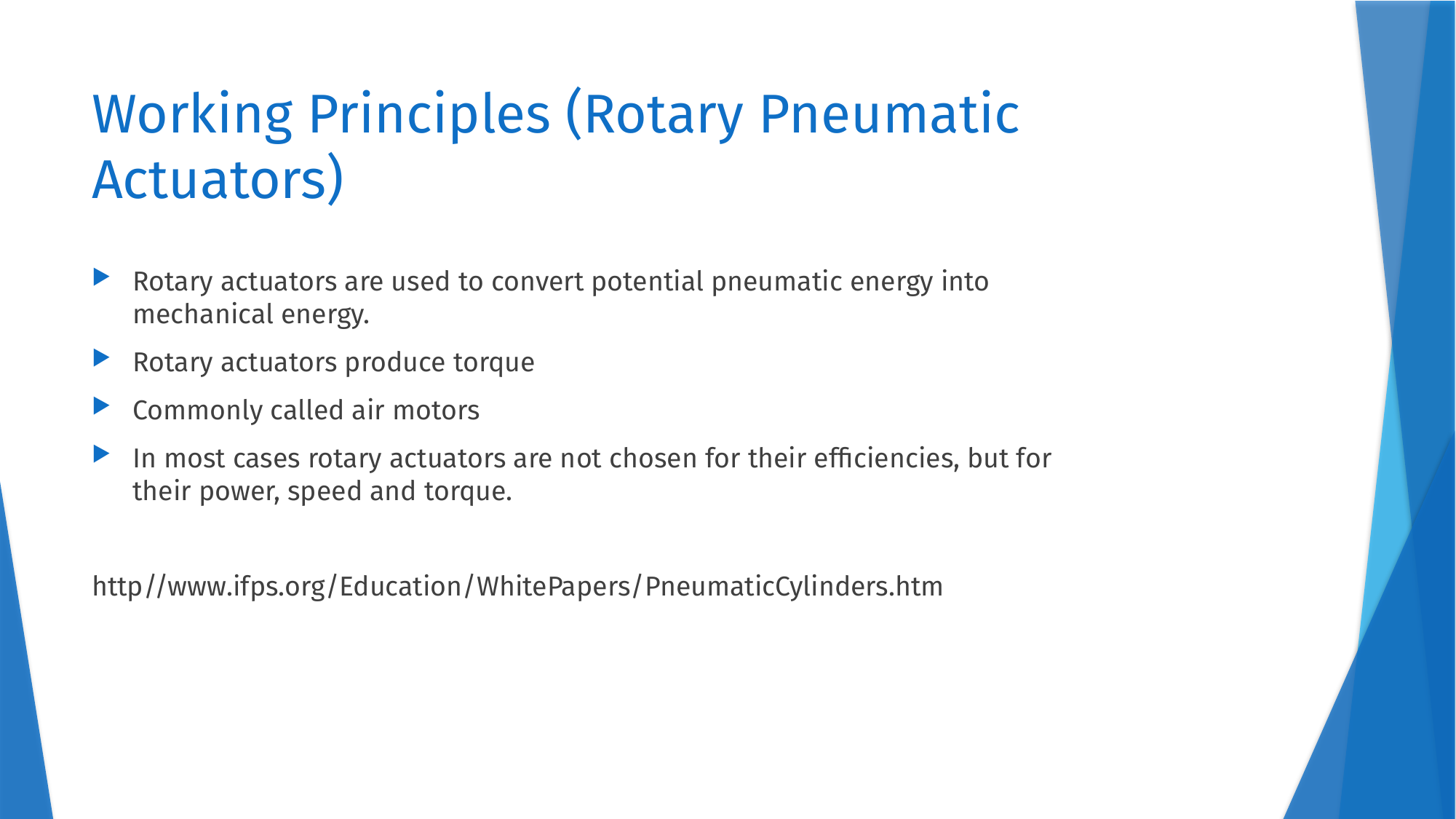

# Working Principles (Rotary Pneumatic Actuators)
Rotary actuators are used to convert potential pneumatic energy into mechanical energy.
Rotary actuators produce torque
Commonly called air motors
In most cases rotary actuators are not chosen for their efficiencies, but for their power, speed and torque.

http//www.ifps.org/Education/WhitePapers/PneumaticCylinders.htm